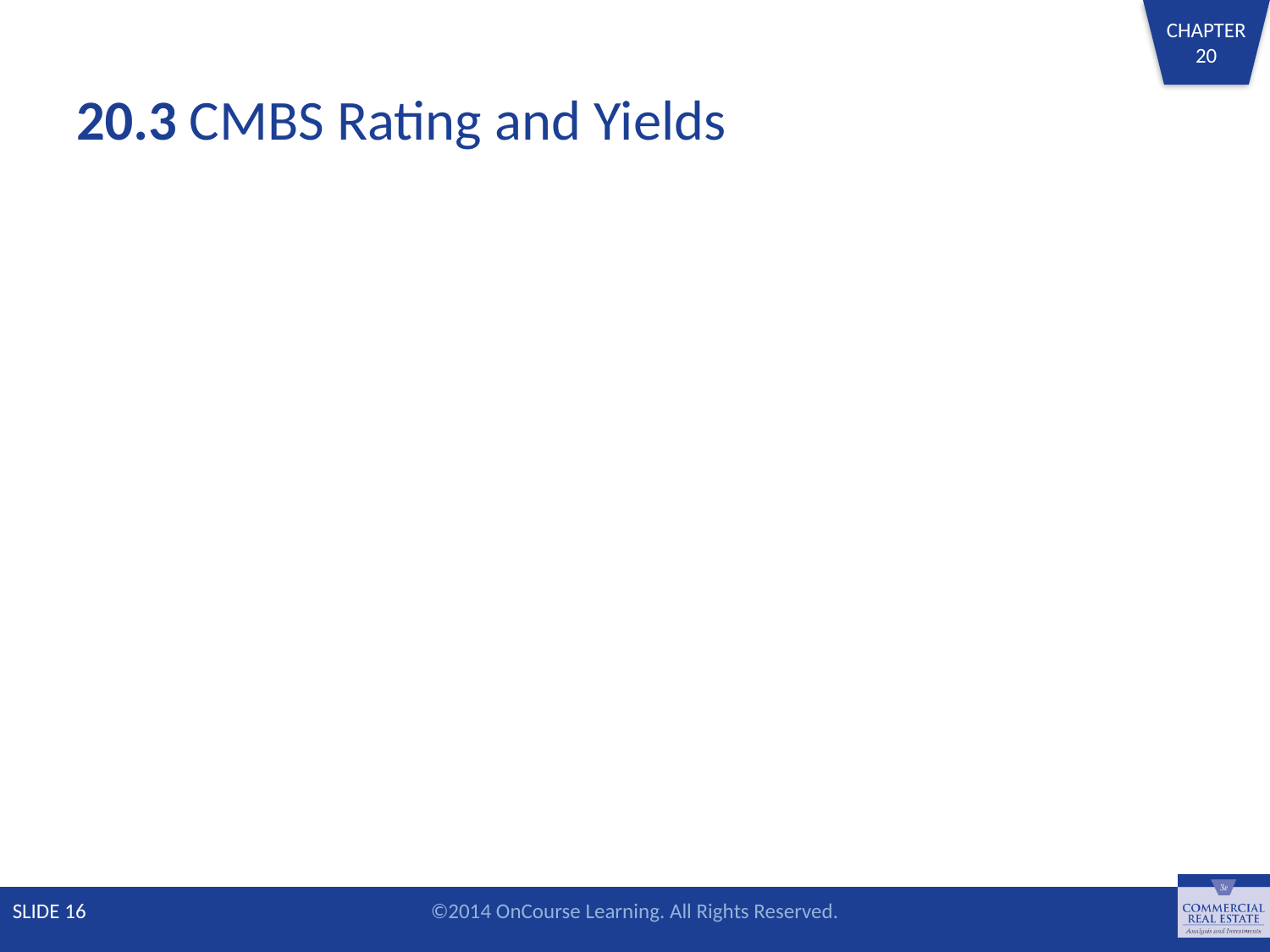

# 20.3 CMBS Rating and Yields

SLIDE 16